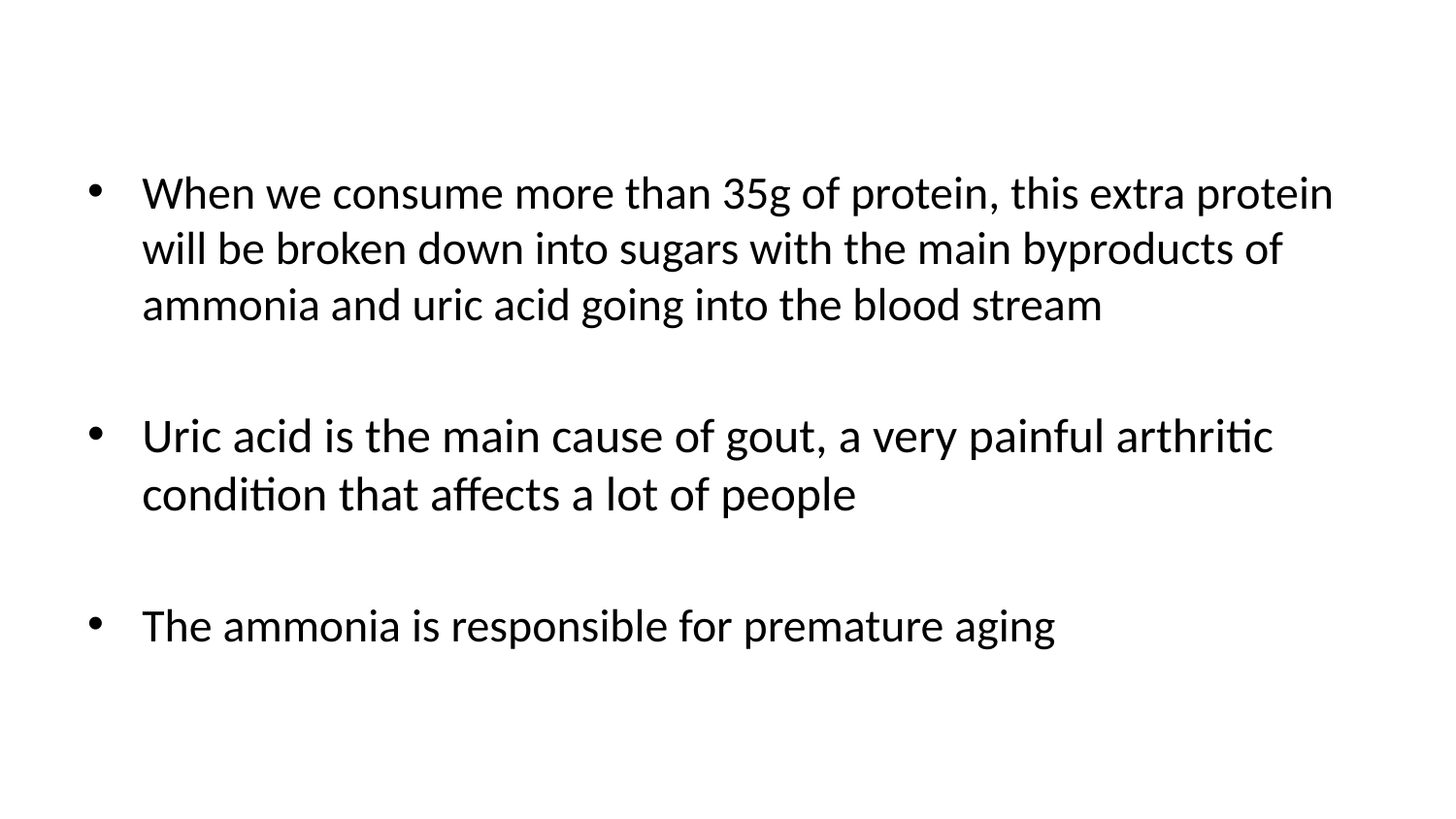

When we consume more than 35g of protein, this extra protein will be broken down into sugars with the main byproducts of ammonia and uric acid going into the blood stream

Uric acid is the main cause of gout, a very painful arthritic condition that affects a lot of people

The ammonia is responsible for premature aging